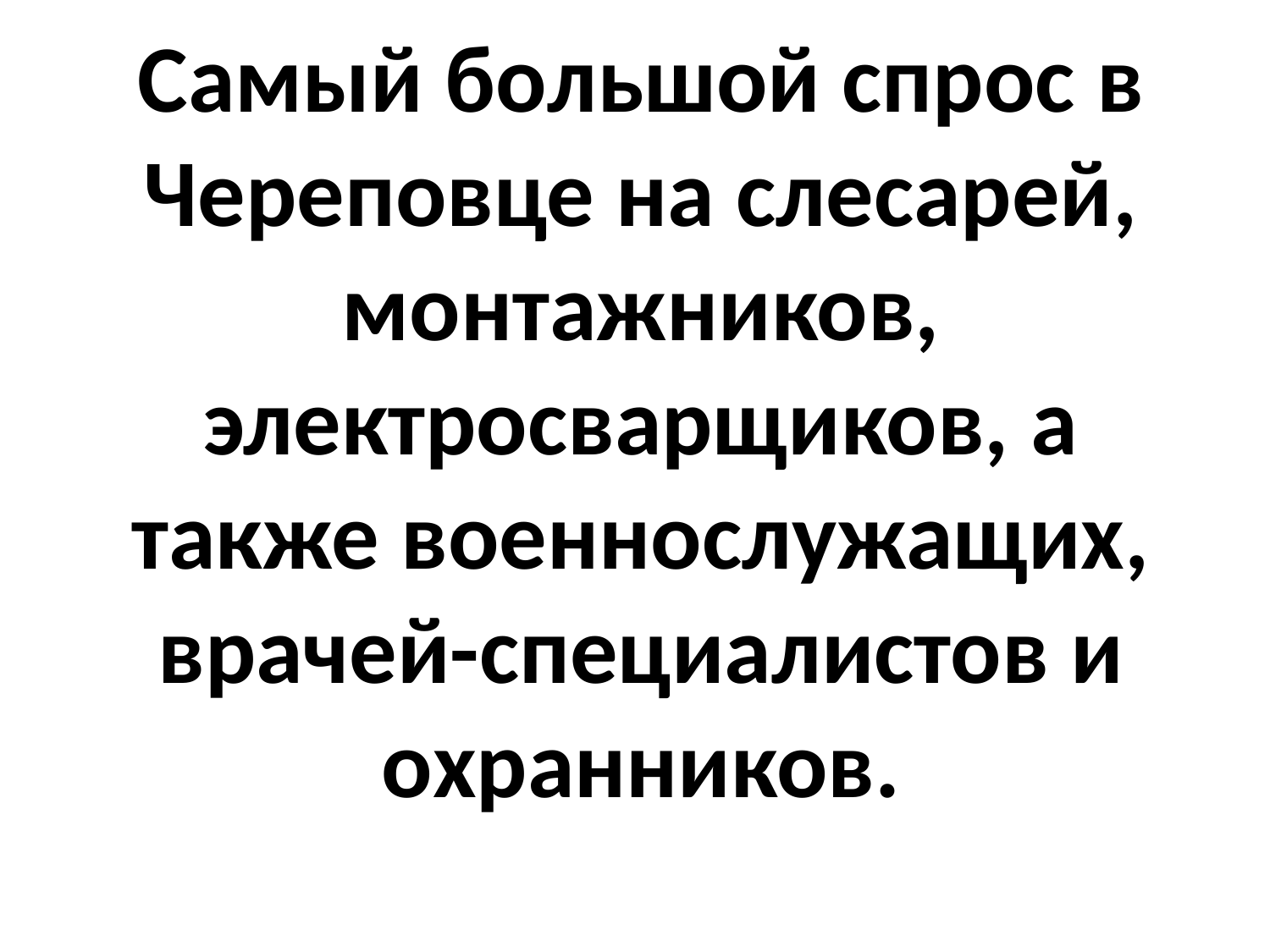

# Самый большой спрос в Череповце на слесарей, монтажников, электросварщиков, а также военнослужащих, врачей-специалистов и охранников.